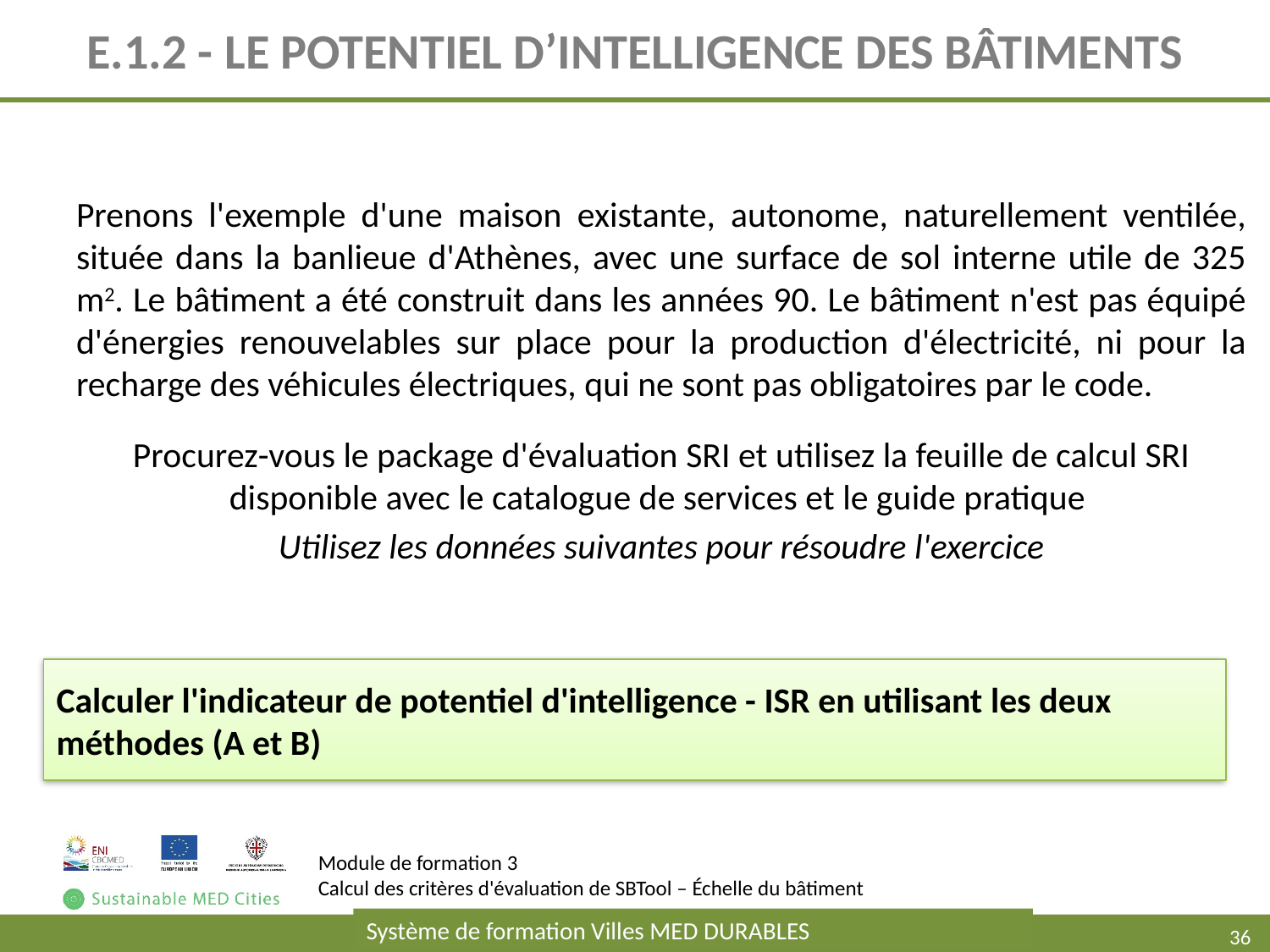

# E.1.2 - LE POTENTIEL D’INTELLIGENCE DES BÂTIMENTS

Prenons l'exemple d'une maison existante, autonome, naturellement ventilée, située dans la banlieue d'Athènes, avec une surface de sol interne utile de 325 m2. Le bâtiment a été construit dans les années 90. Le bâtiment n'est pas équipé d'énergies renouvelables sur place pour la production d'électricité, ni pour la recharge des véhicules électriques, qui ne sont pas obligatoires par le code.
Procurez-vous le package d'évaluation SRI et utilisez la feuille de calcul SRI disponible avec le catalogue de services et le guide pratique
Utilisez les données suivantes pour résoudre l'exercice

Calculer l'indicateur de potentiel d'intelligence - ISR en utilisant les deux méthodes (A et B)
Module de formation 3
Calcul des critères d'évaluation de SBTool – Échelle du bâtiment
Système de formation Villes MED DURABLES
36